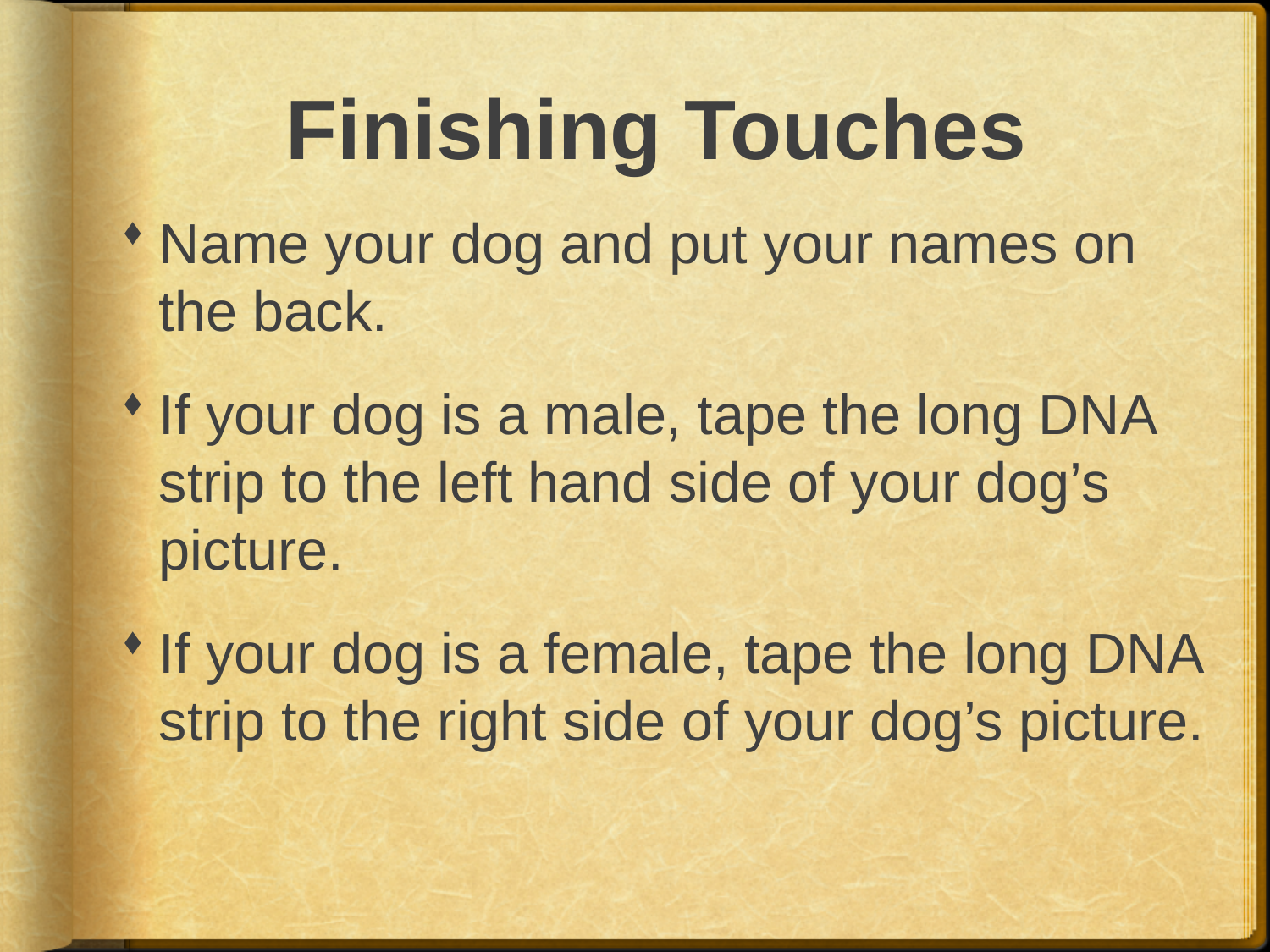

# Finishing Touches
Name your dog and put your names on the back.
If your dog is a male, tape the long DNA strip to the left hand side of your dog’s picture.
If your dog is a female, tape the long DNA strip to the right side of your dog’s picture.